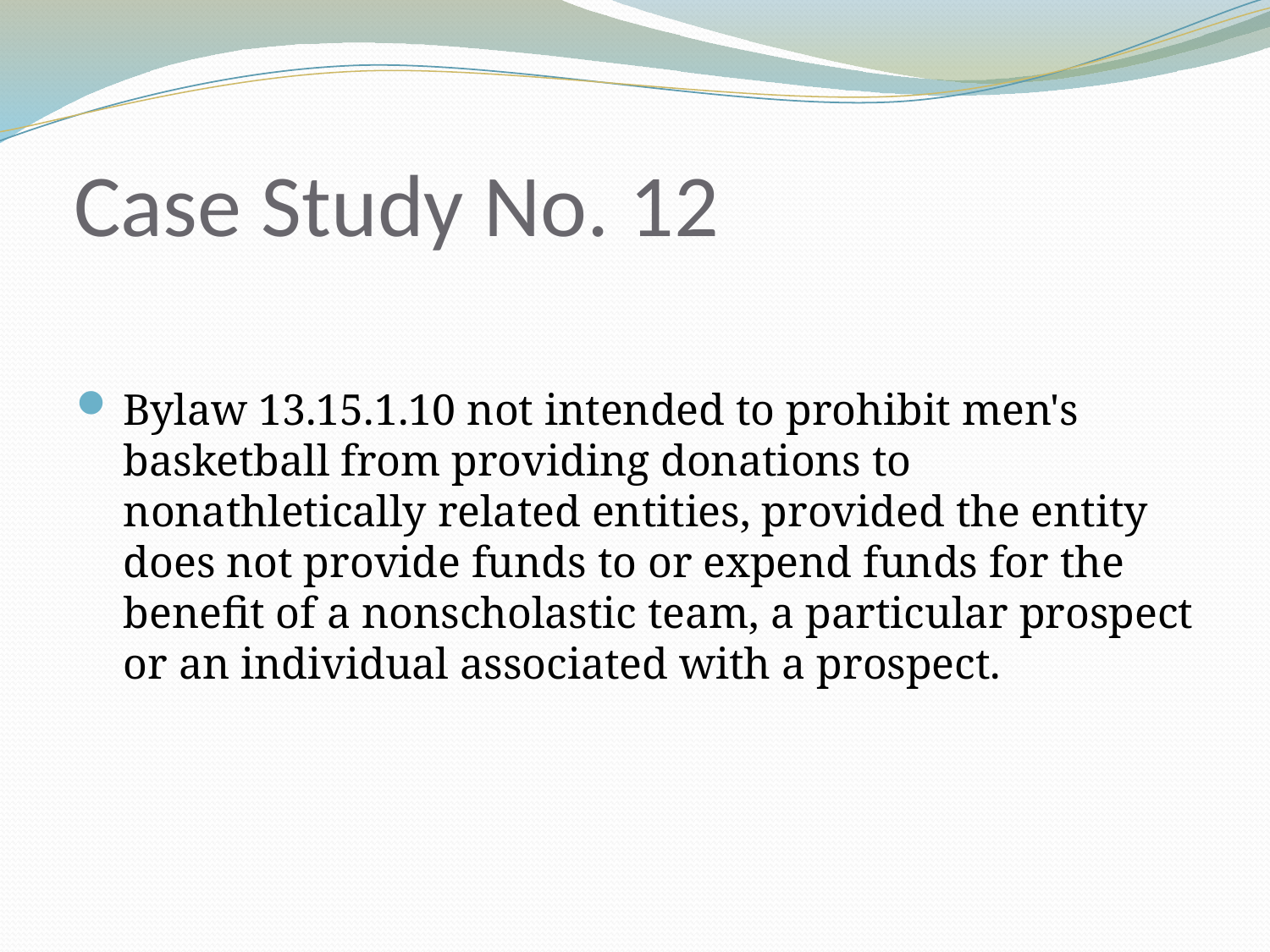

# Case Study No. 12

Bylaw 13.15.1.10 not intended to prohibit men's basketball from providing donations to nonathletically related entities, provided the entity does not provide funds to or expend funds for the benefit of a nonscholastic team, a particular prospect or an individual associated with a prospect.